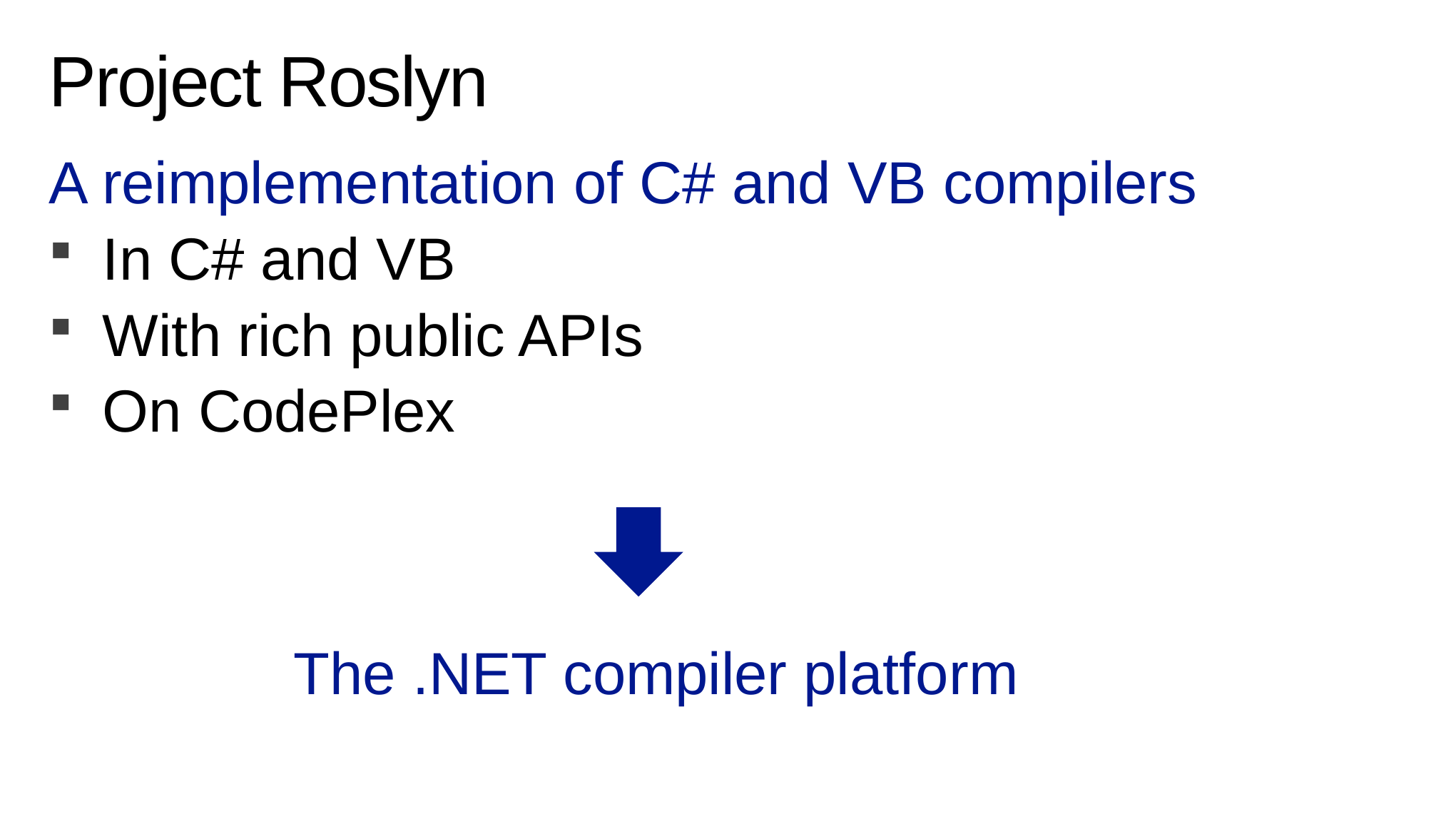

# Project Roslyn
A reimplementation of C# and VB compilers
In C# and VB
With rich public APIs
On CodePlex

The .NET compiler platform